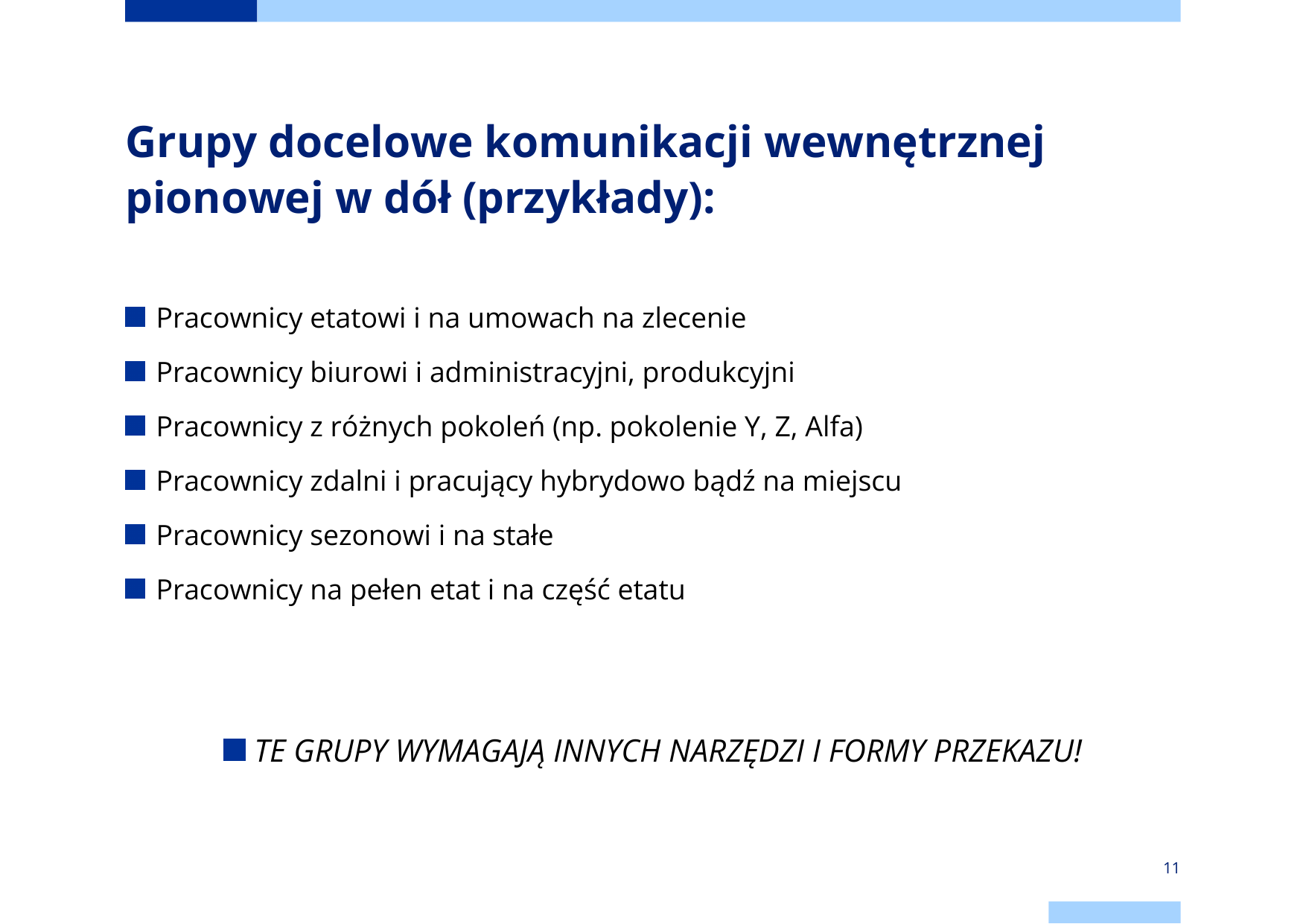

# Grupy docelowe komunikacji wewnętrznej pionowej w dół (przykłady):

Pracownicy etatowi i na umowach na zlecenie
Pracownicy biurowi i administracyjni, produkcyjni
Pracownicy z różnych pokoleń (np. pokolenie Y, Z, Alfa)
Pracownicy zdalni i pracujący hybrydowo bądź na miejscu
Pracownicy sezonowi i na stałe
Pracownicy na pełen etat i na część etatu

Te grupy wymagają innych narzędzi i formy przekazu!
11